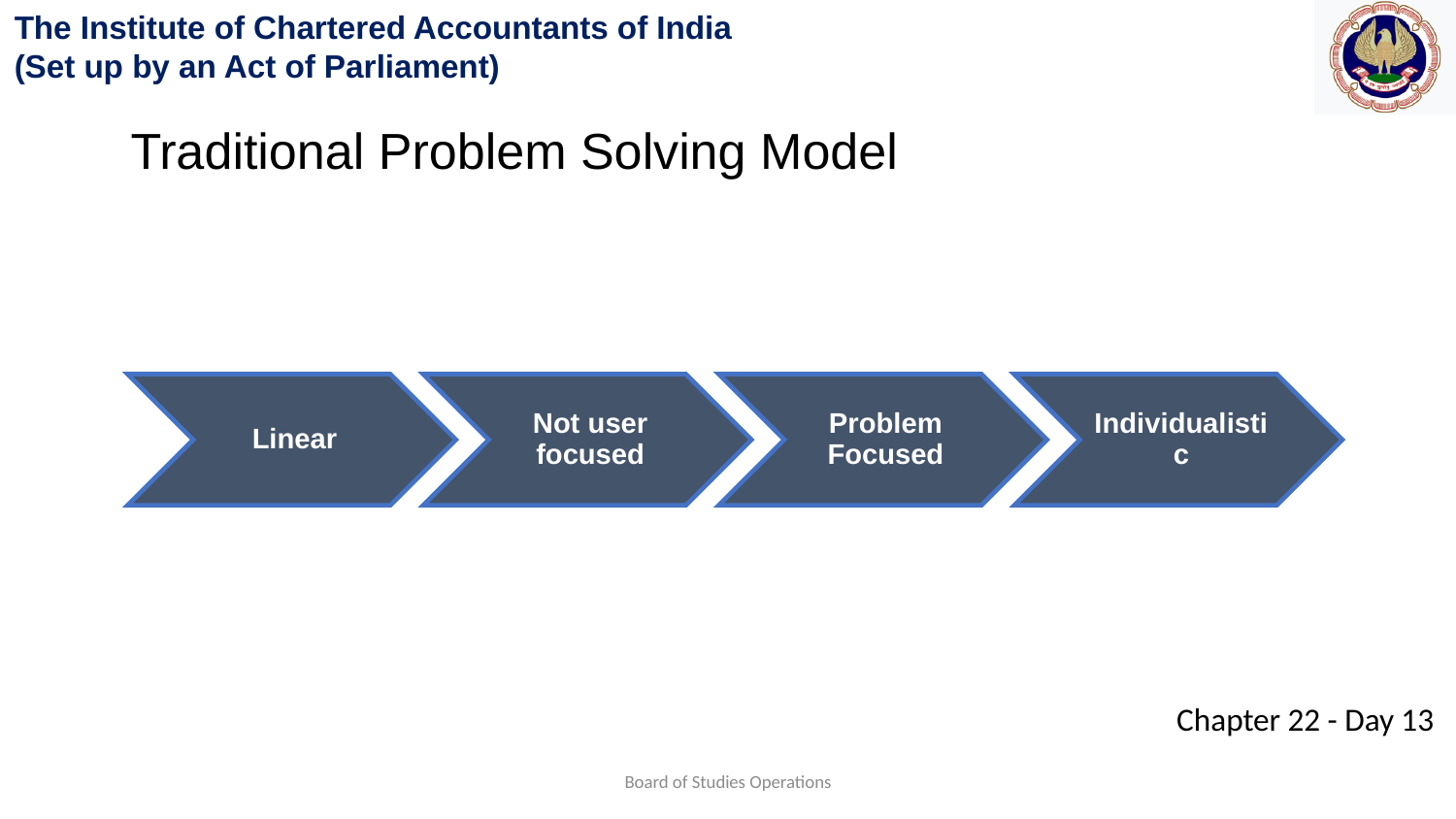

Traditional Problem Solving Model
Linear
Not user focused
Problem Focused
Individualistic
Board of Studies Operations